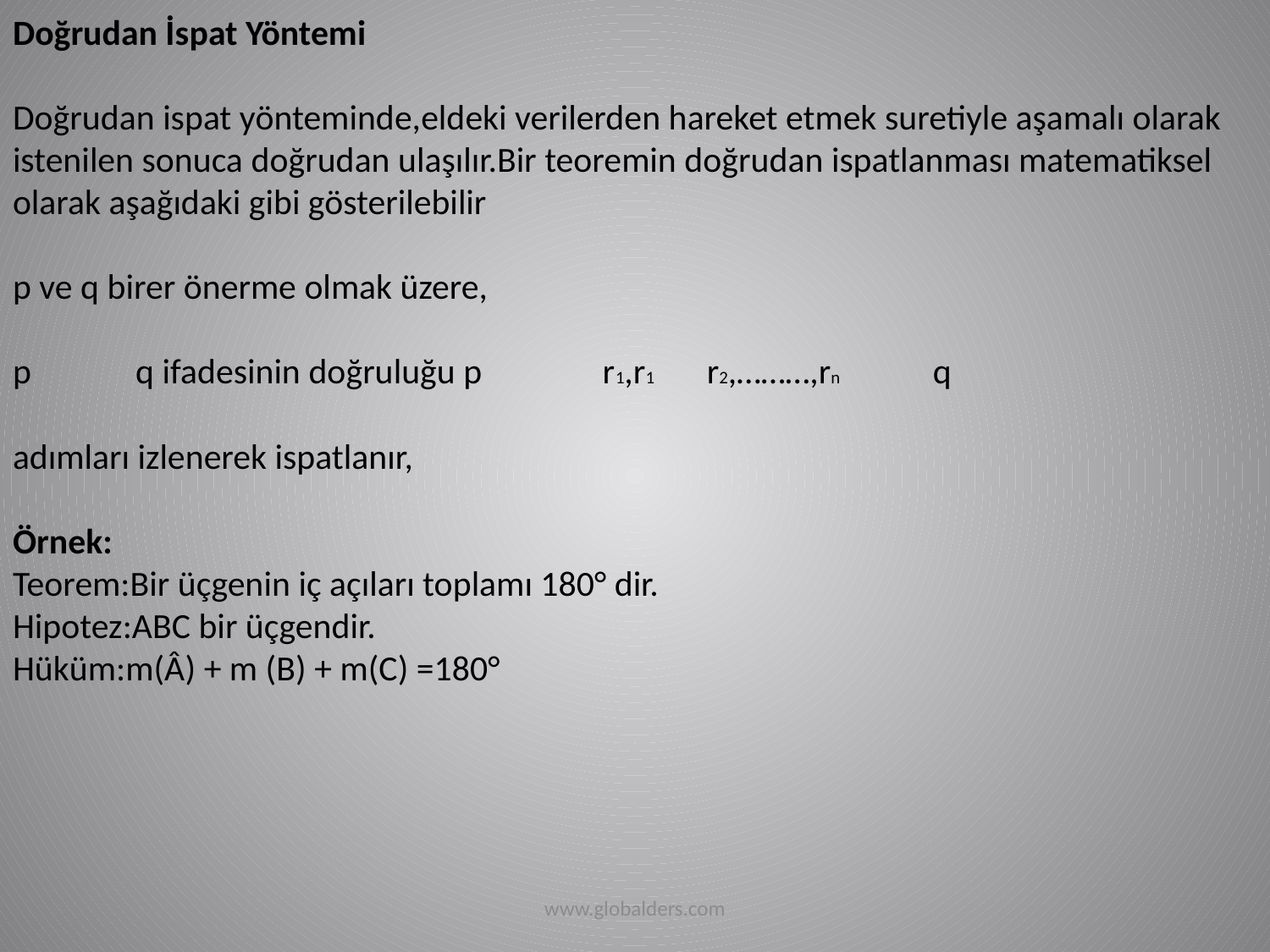

# Doğrudan İspat Yöntemi Doğrudan ispat yönteminde,eldeki verilerden hareket etmek suretiyle aşamalı olarak istenilen sonuca doğrudan ulaşılır.Bir teoremin doğrudan ispatlanması matematiksel olarak aşağıdaki gibi gösterilebilir p ve q birer önerme olmak üzere, p             q ifadesinin doğruluğu p               r1,r1             r2,………,rn                       q adımları izlenerek ispatlanır, Örnek: Teorem:Bir üçgenin iç açıları toplamı 180° dir. Hipotez:ABC bir üçgendir. Hüküm:m(Â) + m (B) + m(C) =180°
www.globalders.com